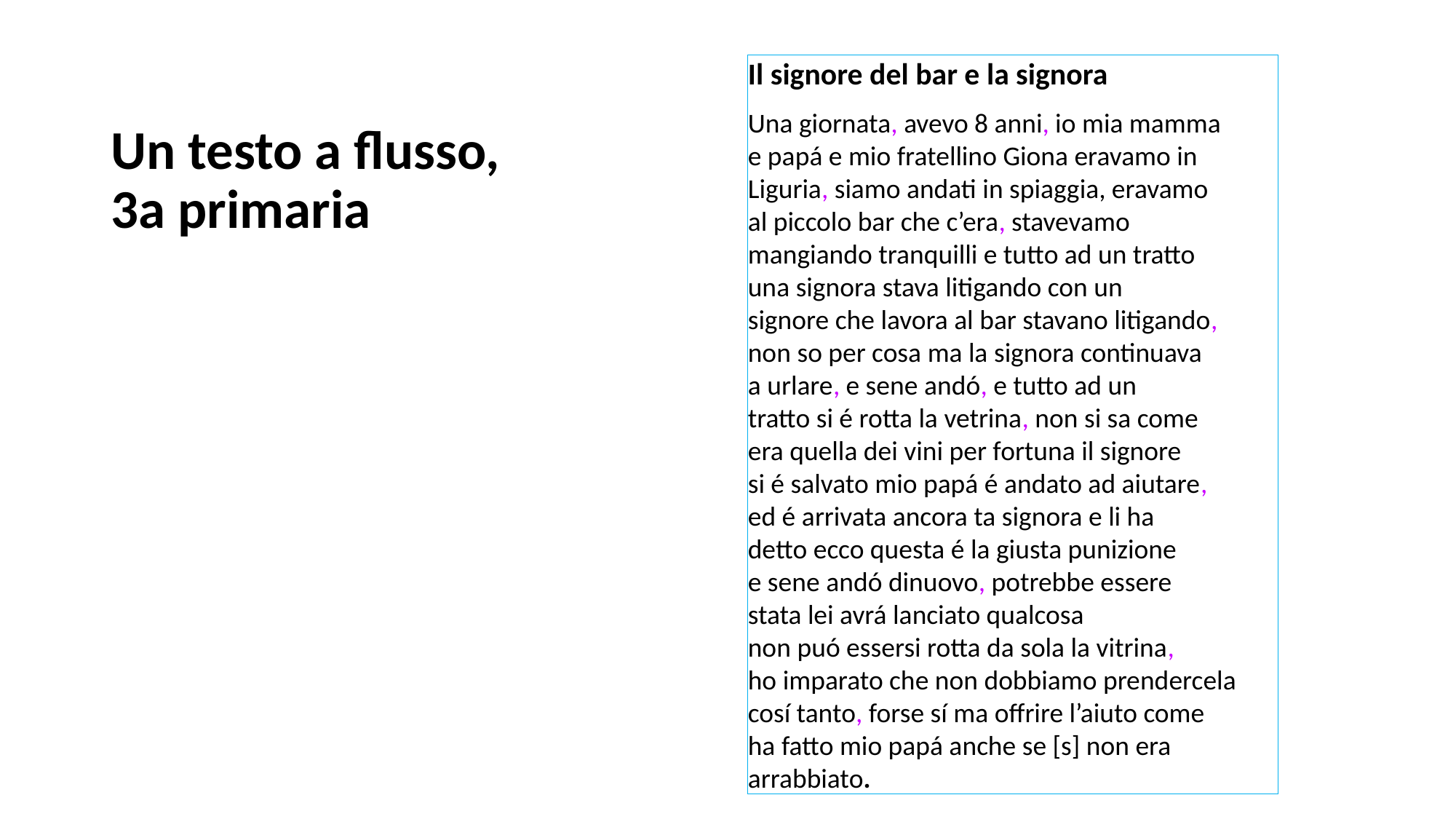

# Un testo a flusso, 3a primaria
Il signore del bar e la signora

Una giornata, avevo 8 anni, io mia mamma
e papá e mio fratellino Giona eravamo in
Liguria, siamo andati in spiaggia, eravamo
al piccolo bar che c’era, stavevamo
mangiando tranquilli e tutto ad un tratto
una signora stava litigando con un
signore che lavora al bar stavano litigando,
non so per cosa ma la signora continuava
a urlare, e sene andó, e tutto ad un
tratto si é rotta la vetrina, non si sa come
era quella dei vini per fortuna il signore
si é salvato mio papá é andato ad aiutare,
ed é arrivata ancora ta signora e li ha
detto ecco questa é la giusta punizione
e sene andó dinuovo, potrebbe essere
stata lei avrá lanciato qualcosa
non puó essersi rotta da sola la vitrina,
ho imparato che non dobbiamo prendercela
cosí tanto, forse sí ma offrire l’aiuto come
ha fatto mio papá anche se [s] non era
arrabbiato.